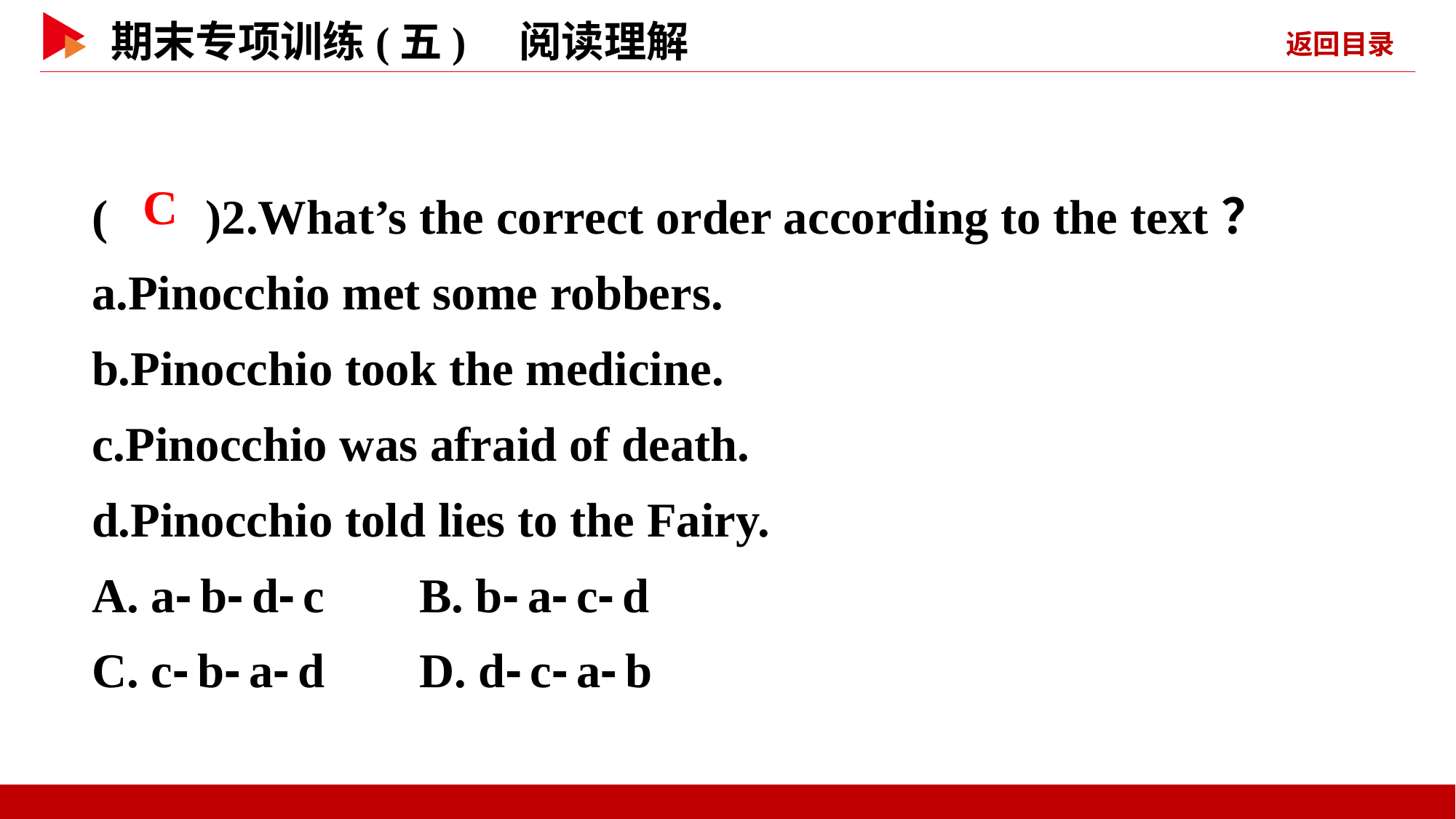

(        )2.What’s the correct order according to the text？
a.Pinocchio met some robbers.
b.Pinocchio took the medicine.
c.Pinocchio was afraid of death.
d.Pinocchio told lies to the Fairy.
A. a⁃b⁃d⁃c	B. b⁃a⁃c⁃d
C. c⁃b⁃a⁃d	D. d⁃c⁃a⁃b
   C